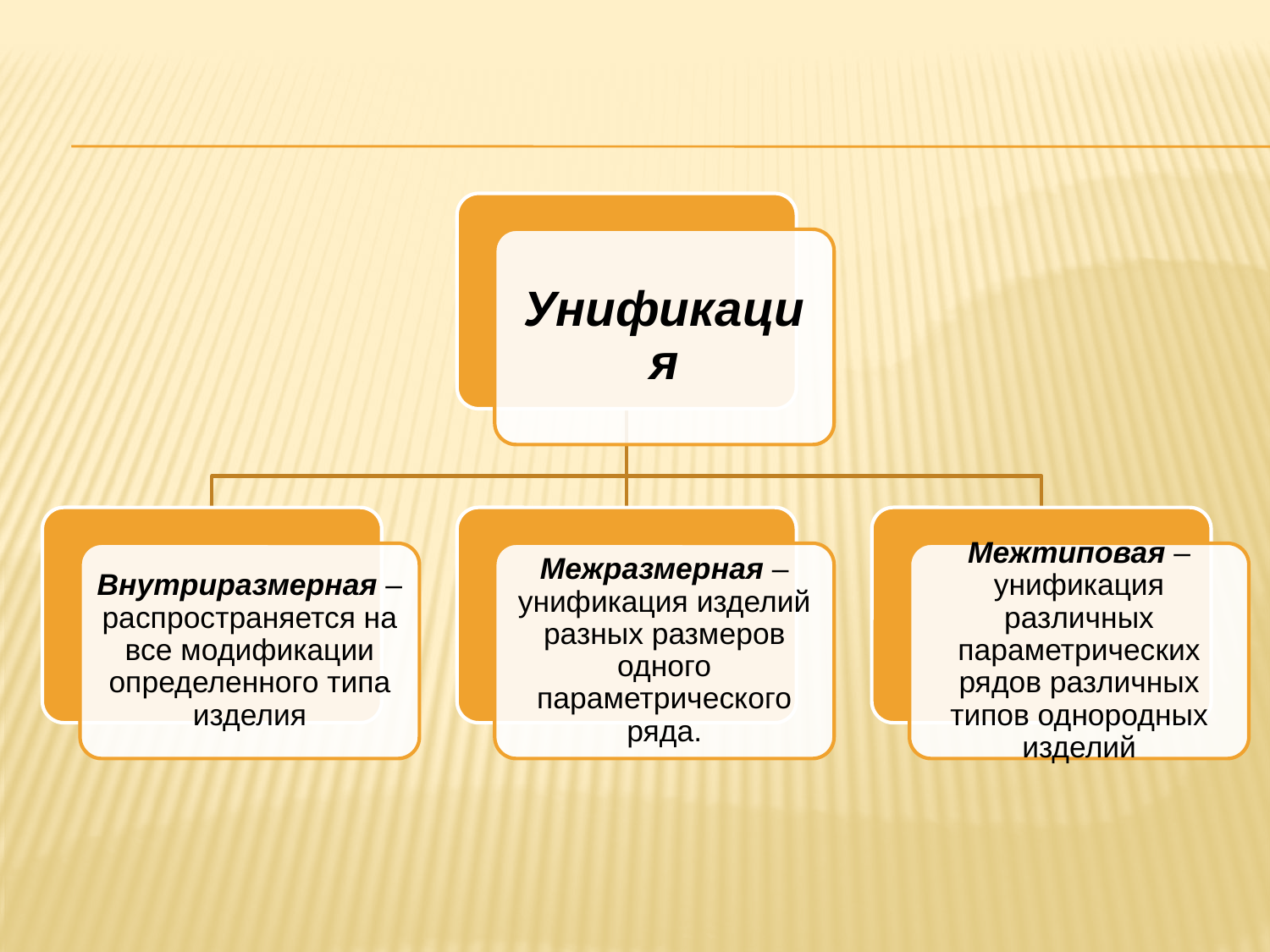

Унификация
Внутриразмерная – распространяется на все модификации определенного типа изделия
Межразмерная – унификация изделий разных размеров одного параметрического ряда.
Межтиповая – унификация различных параметрических рядов различных типов однородных изделий